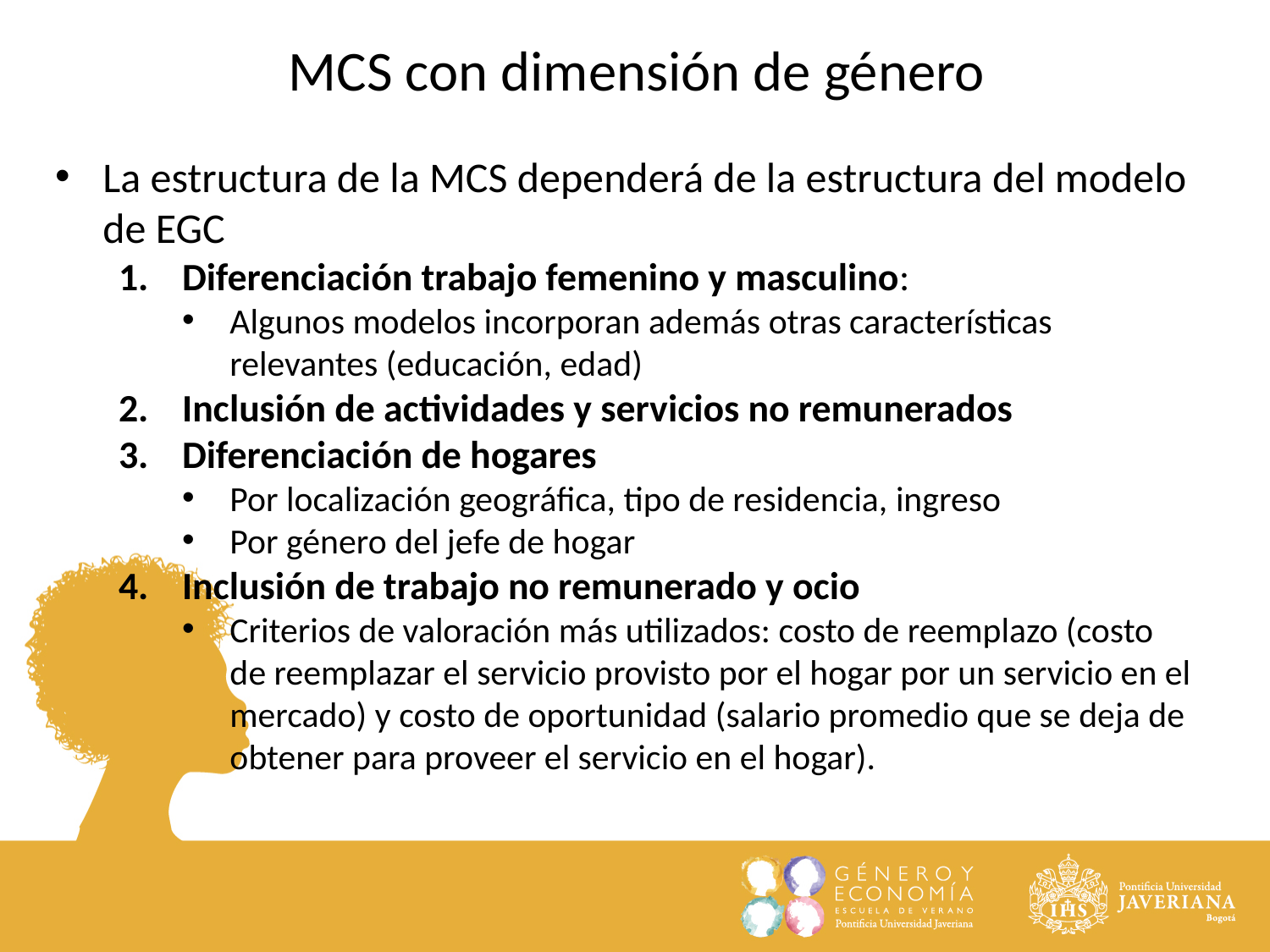

MCS con dimensión de género

La estructura de la MCS dependerá de la estructura del modelo de EGC
Diferenciación trabajo femenino y masculino:
Algunos modelos incorporan además otras características relevantes (educación, edad)
Inclusión de actividades y servicios no remunerados
Diferenciación de hogares
Por localización geográfica, tipo de residencia, ingreso
Por género del jefe de hogar
Inclusión de trabajo no remunerado y ocio
Criterios de valoración más utilizados: costo de reemplazo (costo de reemplazar el servicio provisto por el hogar por un servicio en el mercado) y costo de oportunidad (salario promedio que se deja de obtener para proveer el servicio en el hogar).